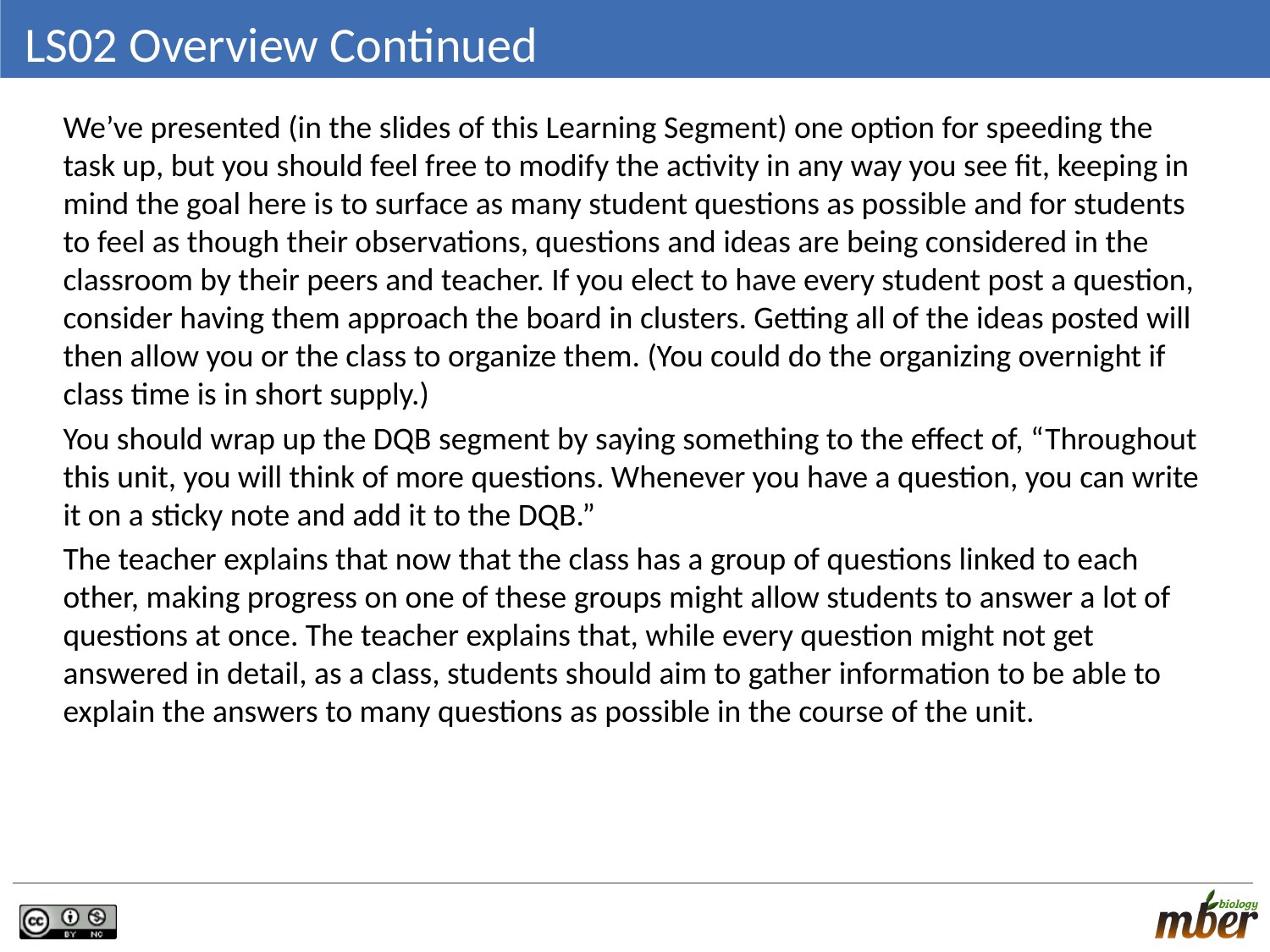

# LS02 Overview Continued
We’ve presented (in the slides of this Learning Segment) one option for speeding the task up, but you should feel free to modify the activity in any way you see fit, keeping in mind the goal here is to surface as many student questions as possible and for students to feel as though their observations, questions and ideas are being considered in the classroom by their peers and teacher. If you elect to have every student post a question, consider having them approach the board in clusters. Getting all of the ideas posted will then allow you or the class to organize them. (You could do the organizing overnight if class time is in short supply.)
You should wrap up the DQB segment by saying something to the effect of, “Throughout this unit, you will think of more questions. Whenever you have a question, you can write it on a sticky note and add it to the DQB.”
The teacher explains that now that the class has a group of questions linked to each other, making progress on one of these groups might allow students to answer a lot of questions at once. The teacher explains that, while every question might not get answered in detail, as a class, students should aim to gather information to be able to explain the answers to many questions as possible in the course of the unit.